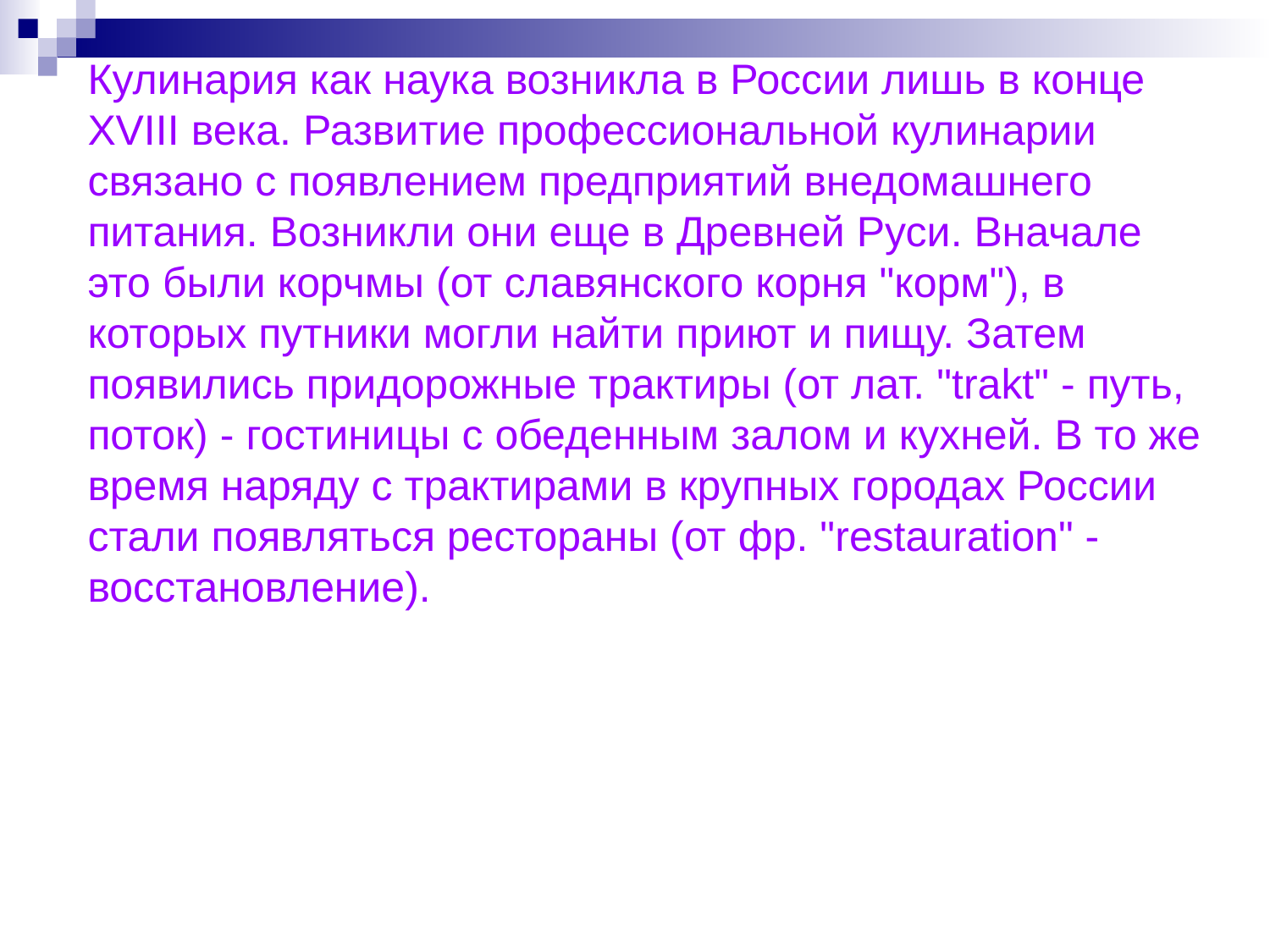

# Кулинария как наука возникла в России лишь в конце XVIII века. Развитие профессиональной кулинарии связано с появлением предприятий внедомашнего питания. Возникли они еще в Древней Руси. Вначале это были корчмы (от славянского корня "корм"), в которых путники могли найти приют и пищу. Затем появились придорожные трактиры (от лат. "trakt" - путь, поток) - гостиницы с обеденным залом и кухней. В то же время наряду с трактирами в крупных городах России стали появляться рестораны (от фр. "restauration" - восстановление).